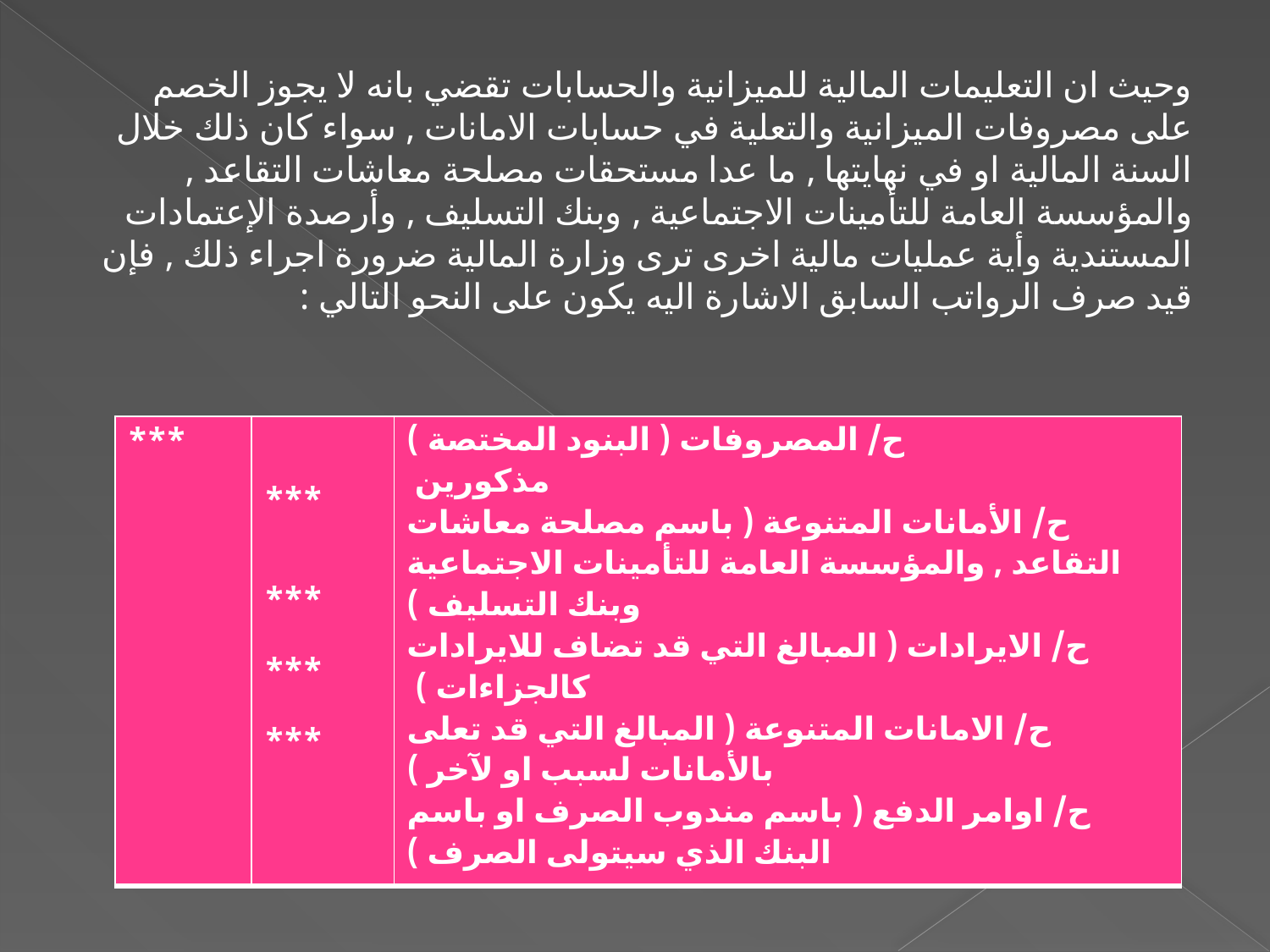

وحيث ان التعليمات المالية للميزانية والحسابات تقضي بانه لا يجوز الخصم على مصروفات الميزانية والتعلية في حسابات الامانات , سواء كان ذلك خلال السنة المالية او في نهايتها , ما عدا مستحقات مصلحة معاشات التقاعد , والمؤسسة العامة للتأمينات الاجتماعية , وبنك التسليف , وأرصدة الإعتمادات المستندية وأية عمليات مالية اخرى ترى وزارة المالية ضرورة اجراء ذلك , فإن قيد صرف الرواتب السابق الاشارة اليه يكون على النحو التالي :
| \*\*\* | \*\*\* \*\*\* \*\*\* \*\*\* | ح/ المصروفات ( البنود المختصة ) مذكورين ح/ الأمانات المتنوعة ( باسم مصلحة معاشات التقاعد , والمؤسسة العامة للتأمينات الاجتماعية وبنك التسليف ) ح/ الايرادات ( المبالغ التي قد تضاف للايرادات كالجزاءات ) ح/ الامانات المتنوعة ( المبالغ التي قد تعلى بالأمانات لسبب او لآخر ) ح/ اوامر الدفع ( باسم مندوب الصرف او باسم البنك الذي سيتولى الصرف ) |
| --- | --- | --- |